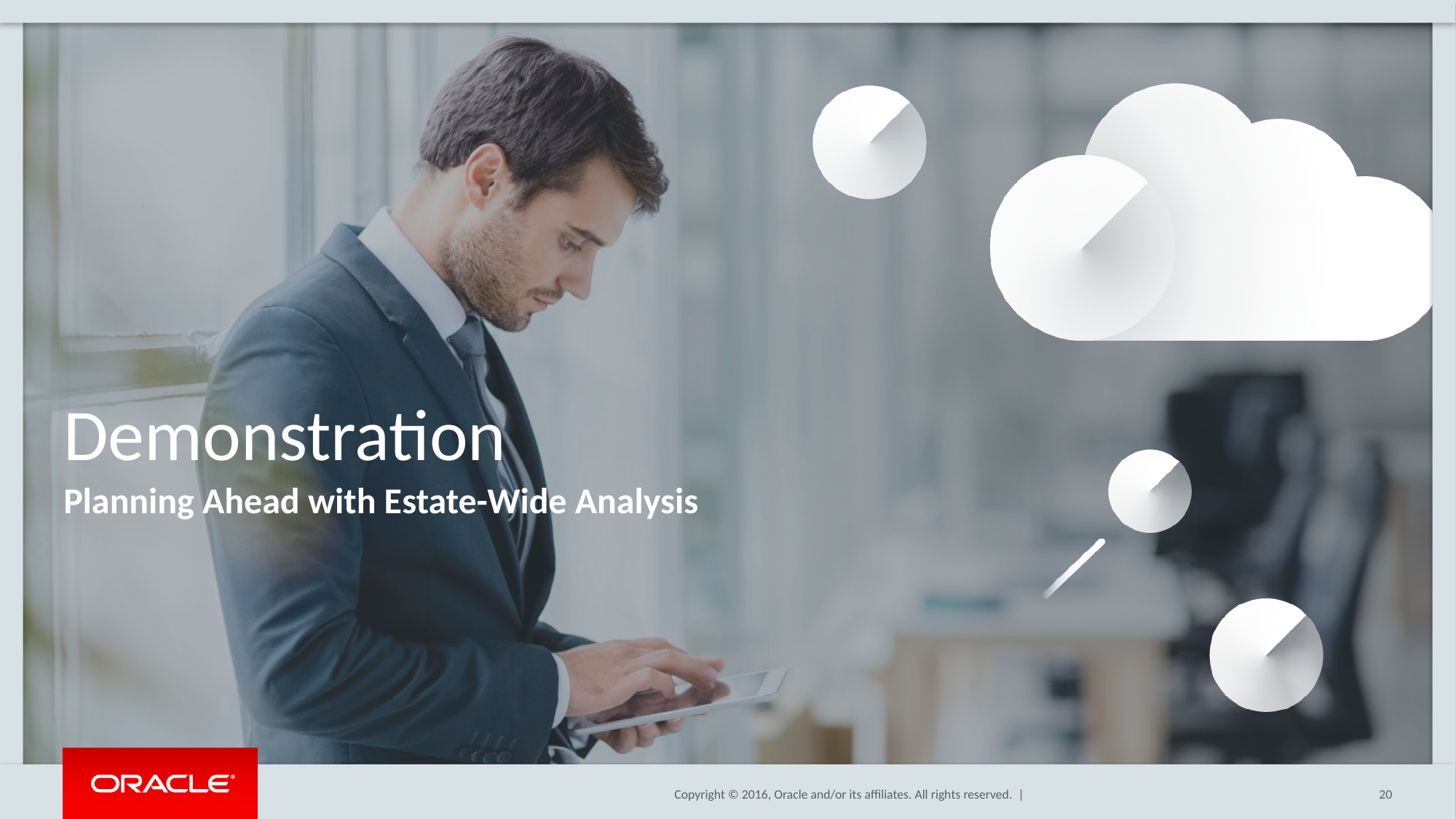

# Demonstration
Planning Ahead with Estate-Wide Analysis
20